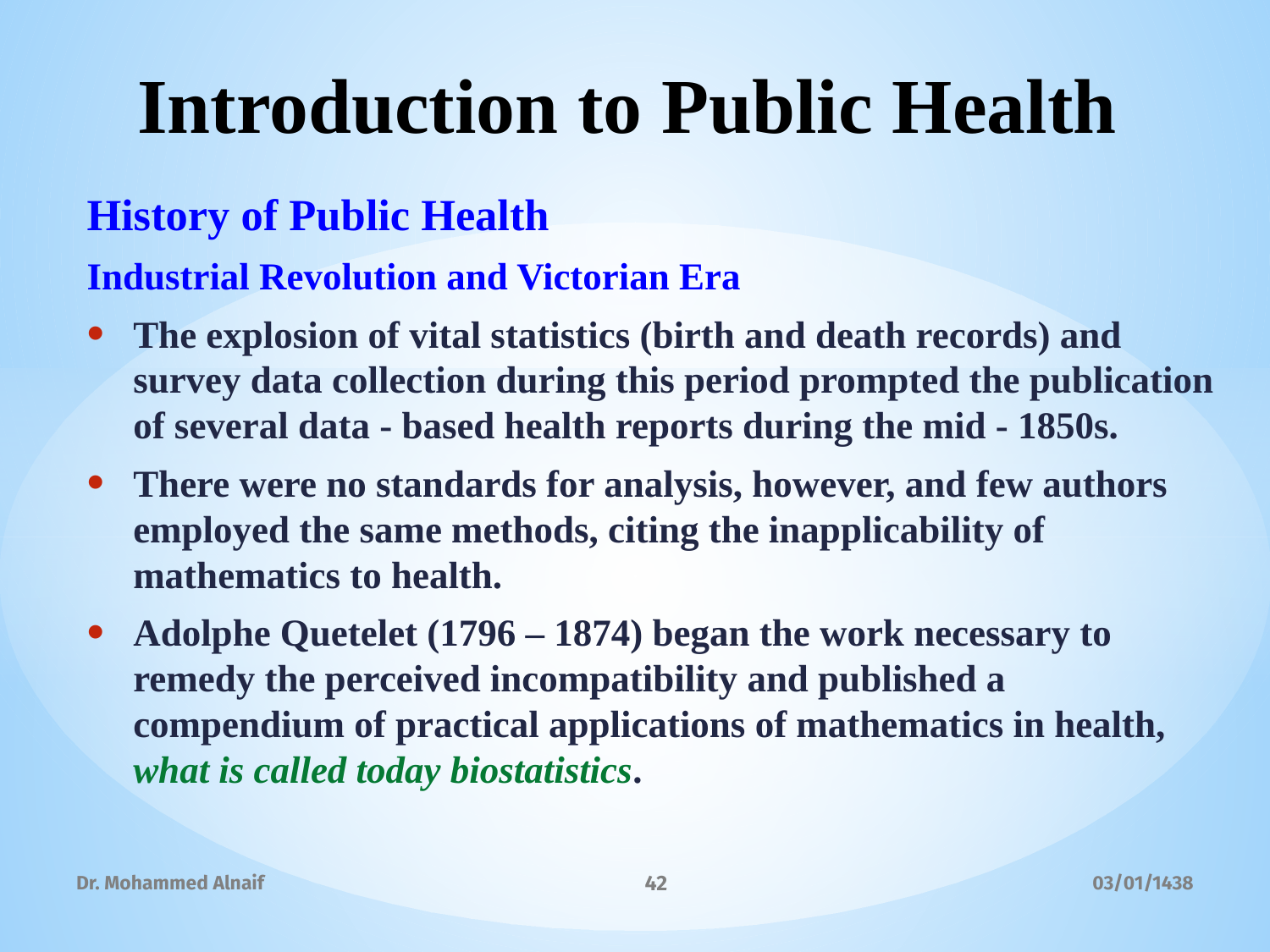

# Introduction to Public Health
History of Public Health
Industrial Revolution and Victorian Era
The explosion of vital statistics (birth and death records) and survey data collection during this period prompted the publication of several data - based health reports during the mid - 1850s.
There were no standards for analysis, however, and few authors employed the same methods, citing the inapplicability of mathematics to health.
Adolphe Quetelet (1796 – 1874) began the work necessary to remedy the perceived incompatibility and published a compendium of practical applications of mathematics in health, what is called today biostatistics.
Dr. Mohammed Alnaif
42
03/01/1438